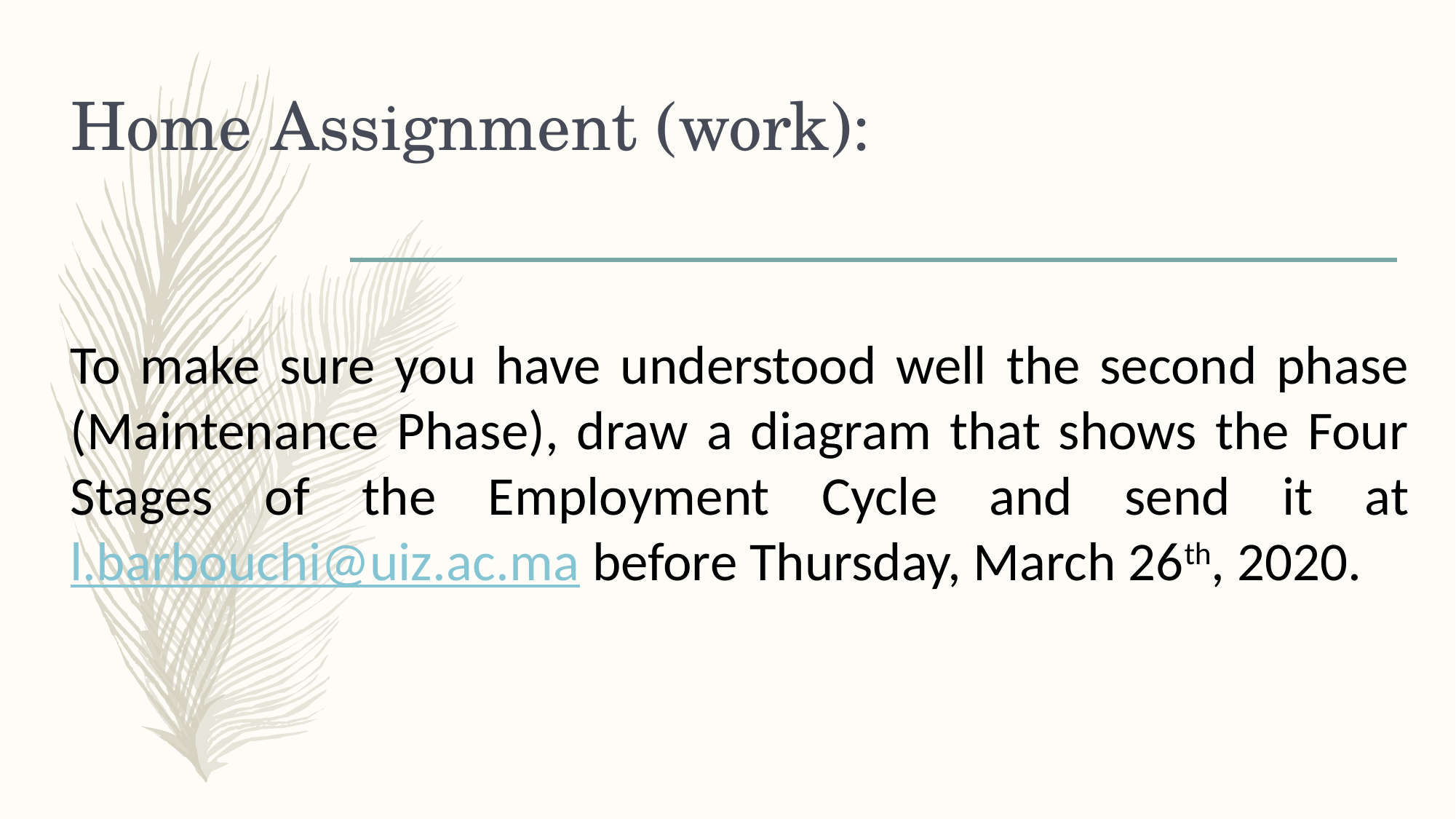

# Home Assignment (work):
To make sure you have understood well the second phase (Maintenance Phase), draw a diagram that shows the Four Stages of the Employment Cycle and send it at l.barbouchi@uiz.ac.ma before Thursday, March 26th, 2020.